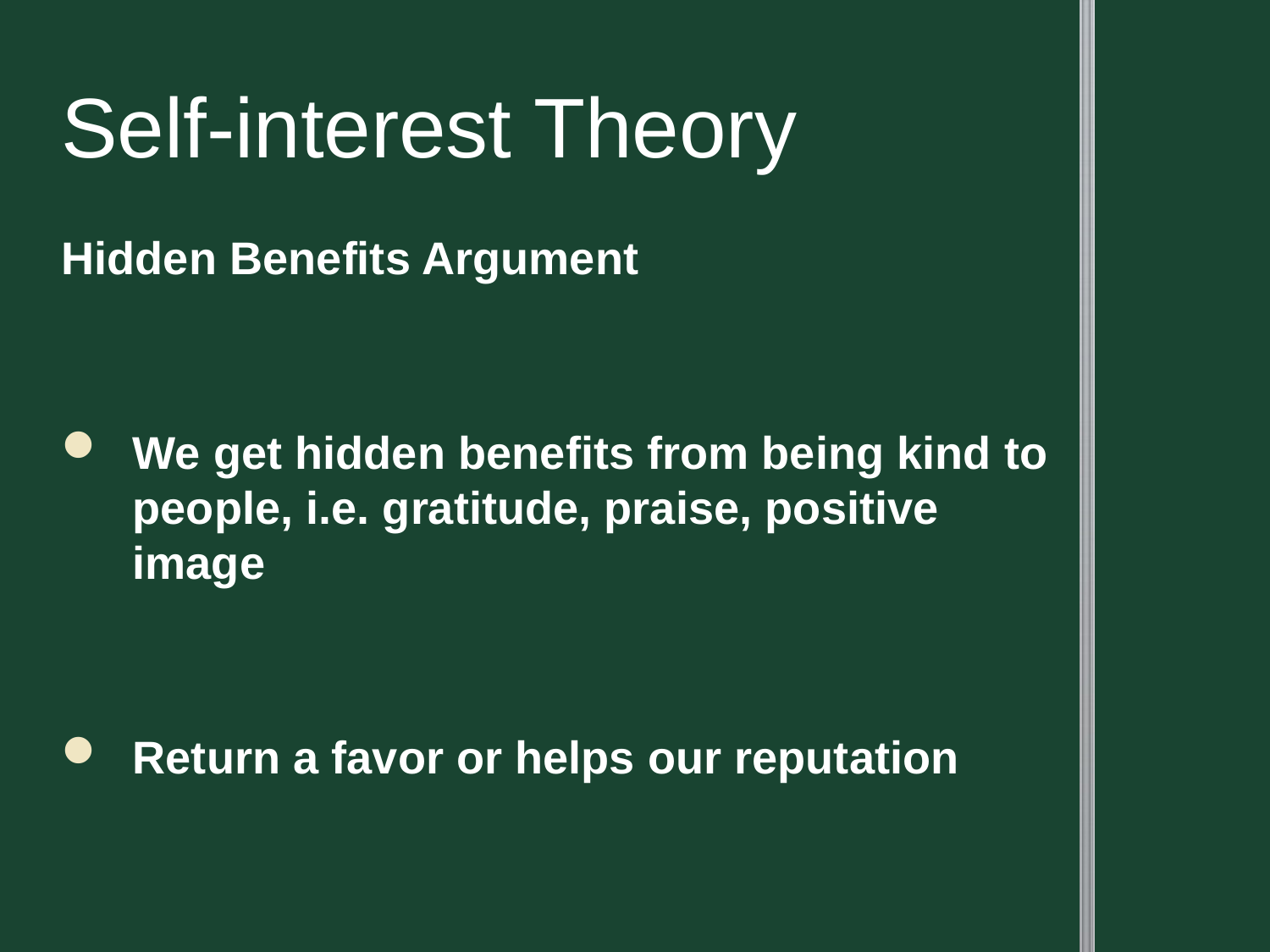

# Self-interest Theory
Hidden Benefits Argument

We get hidden benefits from being kind to people, i.e. gratitude, praise, positive image

Return a favor or helps our reputation